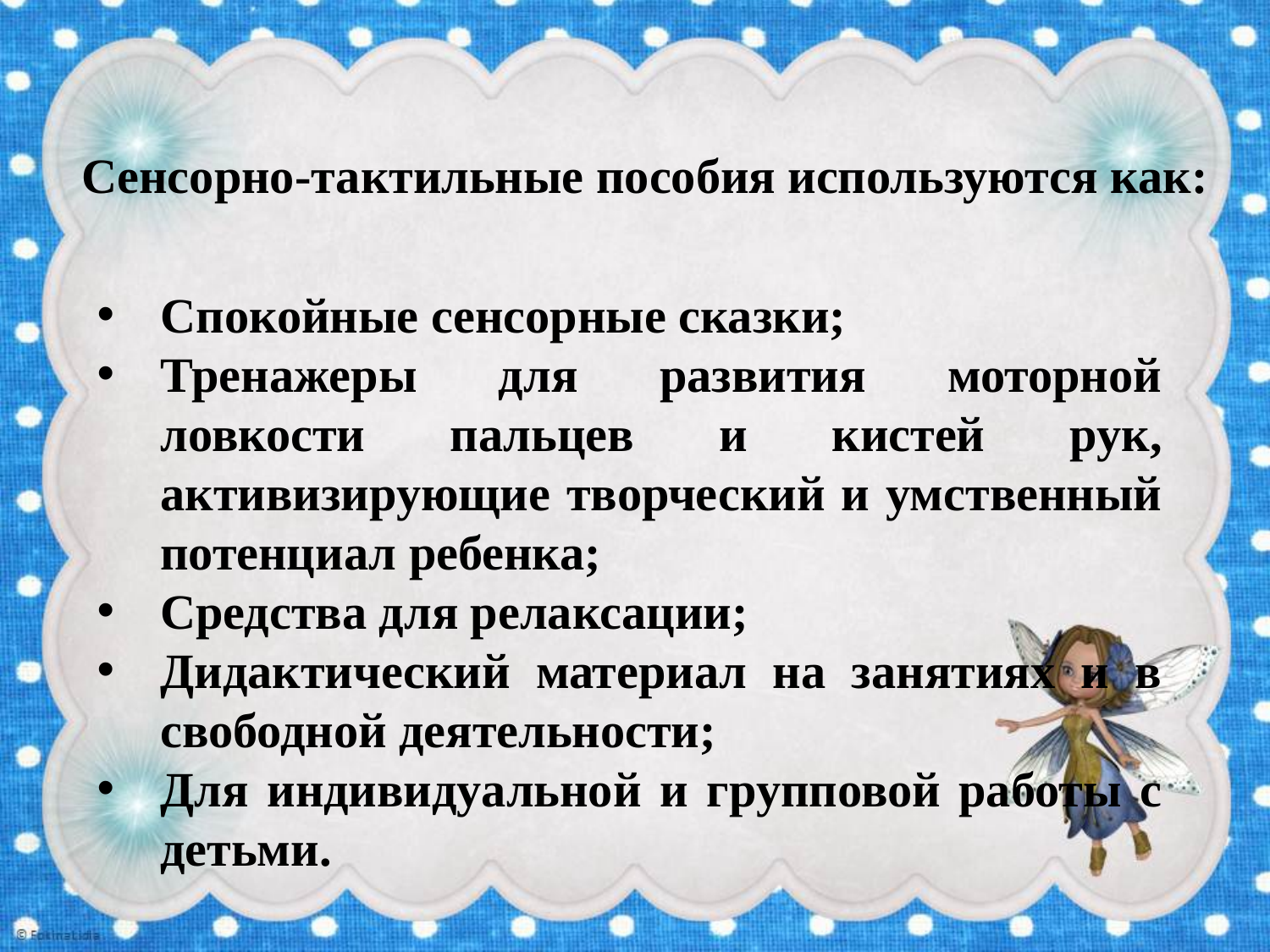

Сенсорно-тактильные пособия используются как:
Спокойные сенсорные сказки;
Тренажеры для развития моторной ловкости пальцев и кистей рук, активизирующие творческий и умственный потенциал ребенка;
Средства для релаксации;
Дидактический материал на занятиях и в свободной деятельности;
Для индивидуальной и групповой работы с детьми.